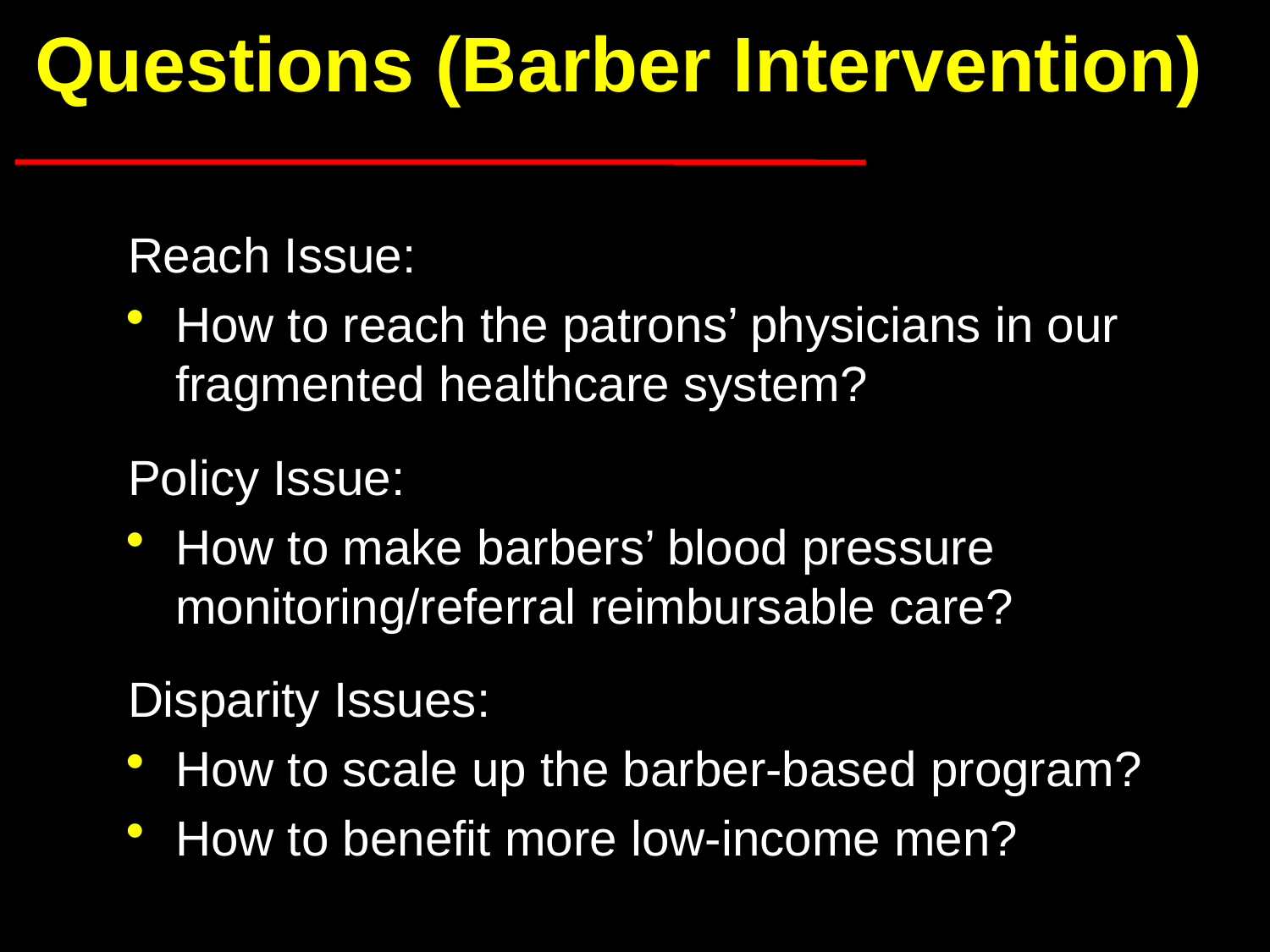

# Questions (Barber Intervention)

Reach Issue:
How to reach the patrons’ physicians in our fragmented healthcare system?

Policy Issue:
How to make barbers’ blood pressure   monitoring/referral reimbursable care?

Disparity Issues:
How to scale up the barber-based program?
How to benefit more low-income men?